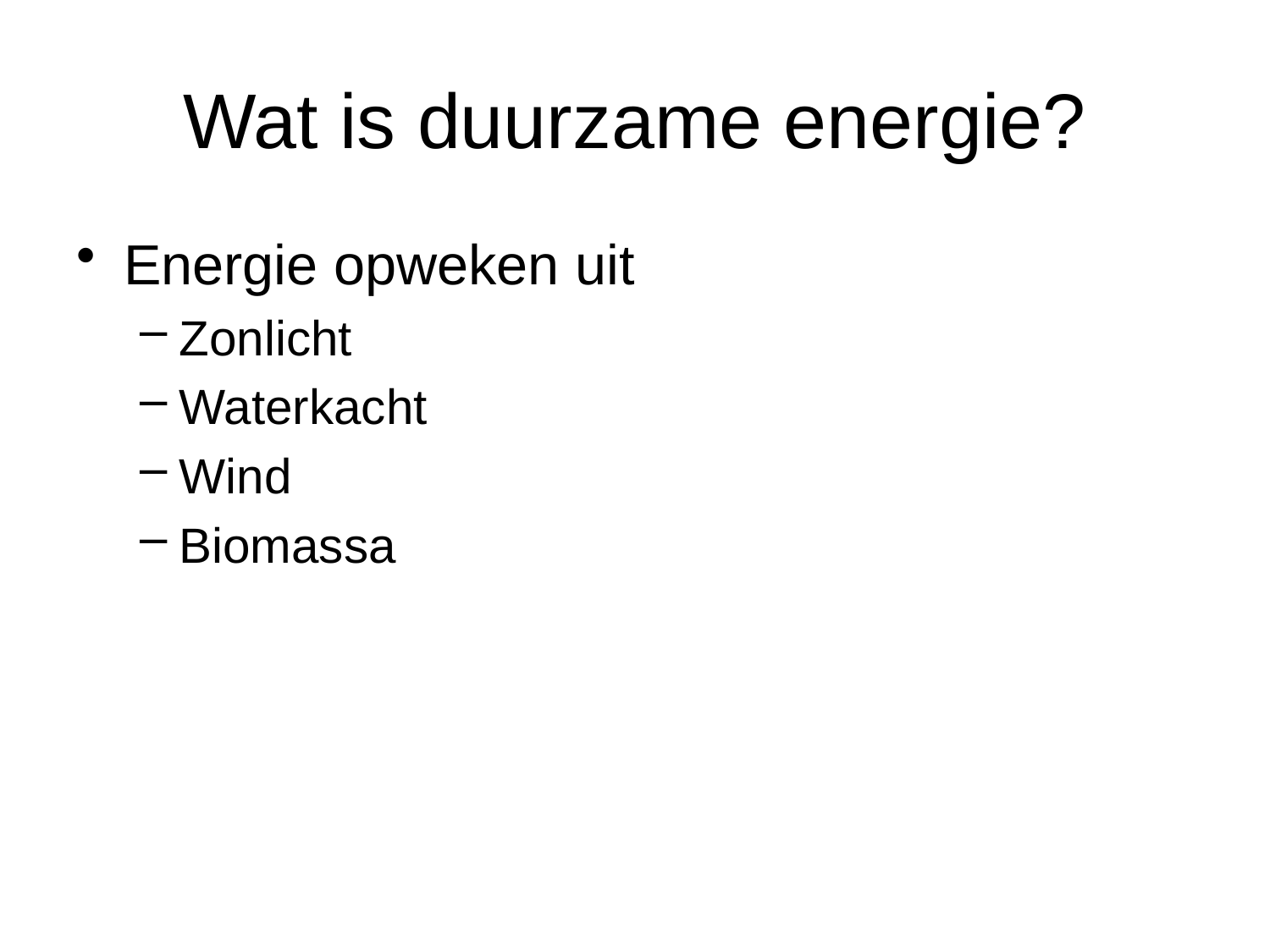

# Wat is duurzame energie?
Energie opweken uit
Zonlicht
Waterkacht
Wind
Biomassa